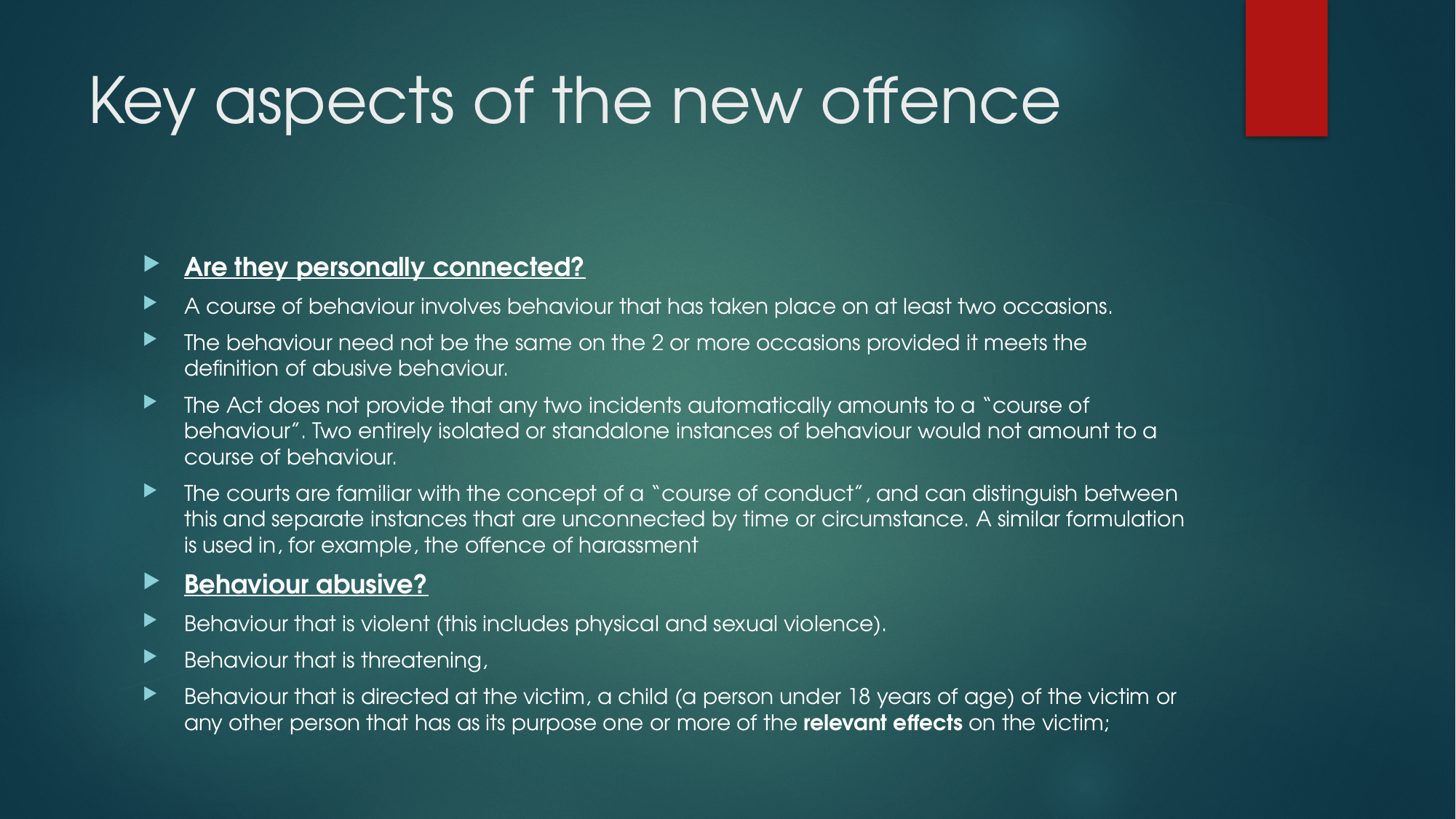

# Key aspects of the new offence
Are they personally connected?
A course of behaviour involves behaviour that has taken place on at least two occasions.
The behaviour need not be the same on the 2 or more occasions provided it meets the definition of abusive behaviour.
The Act does not provide that any two incidents automatically amounts to a “course of behaviour”. Two entirely isolated or standalone instances of behaviour would not amount to a course of behaviour.
The courts are familiar with the concept of a “course of conduct”, and can distinguish between this and separate instances that are unconnected by time or circumstance. A similar formulation is used in, for example, the offence of harassment
Behaviour abusive?
Behaviour that is violent (this includes physical and sexual violence).
Behaviour that is threatening,
Behaviour that is directed at the victim, a child (a person under 18 years of age) of the victim or any other person that has as its purpose one or more of the relevant effects on the victim;